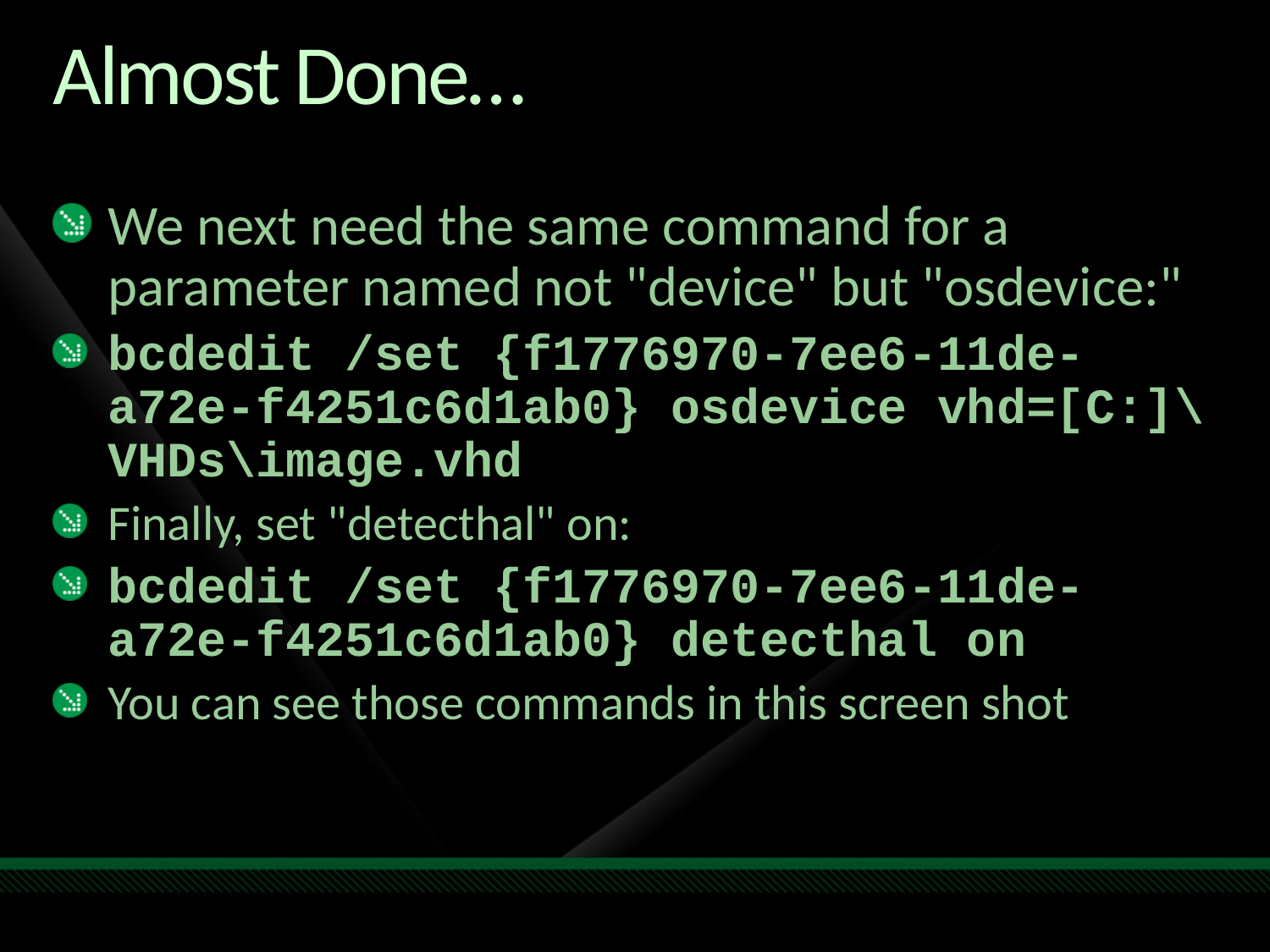

# Almost Done…
We next need the same command for a parameter named not "device" but "osdevice:"
bcdedit /set {f1776970-7ee6-11de-a72e-f4251c6d1ab0} osdevice vhd=[C:]\VHDs\image.vhd
Finally, set "detecthal" on:
bcdedit /set {f1776970-7ee6-11de-a72e-f4251c6d1ab0} detecthal on
You can see those commands in this screen shot